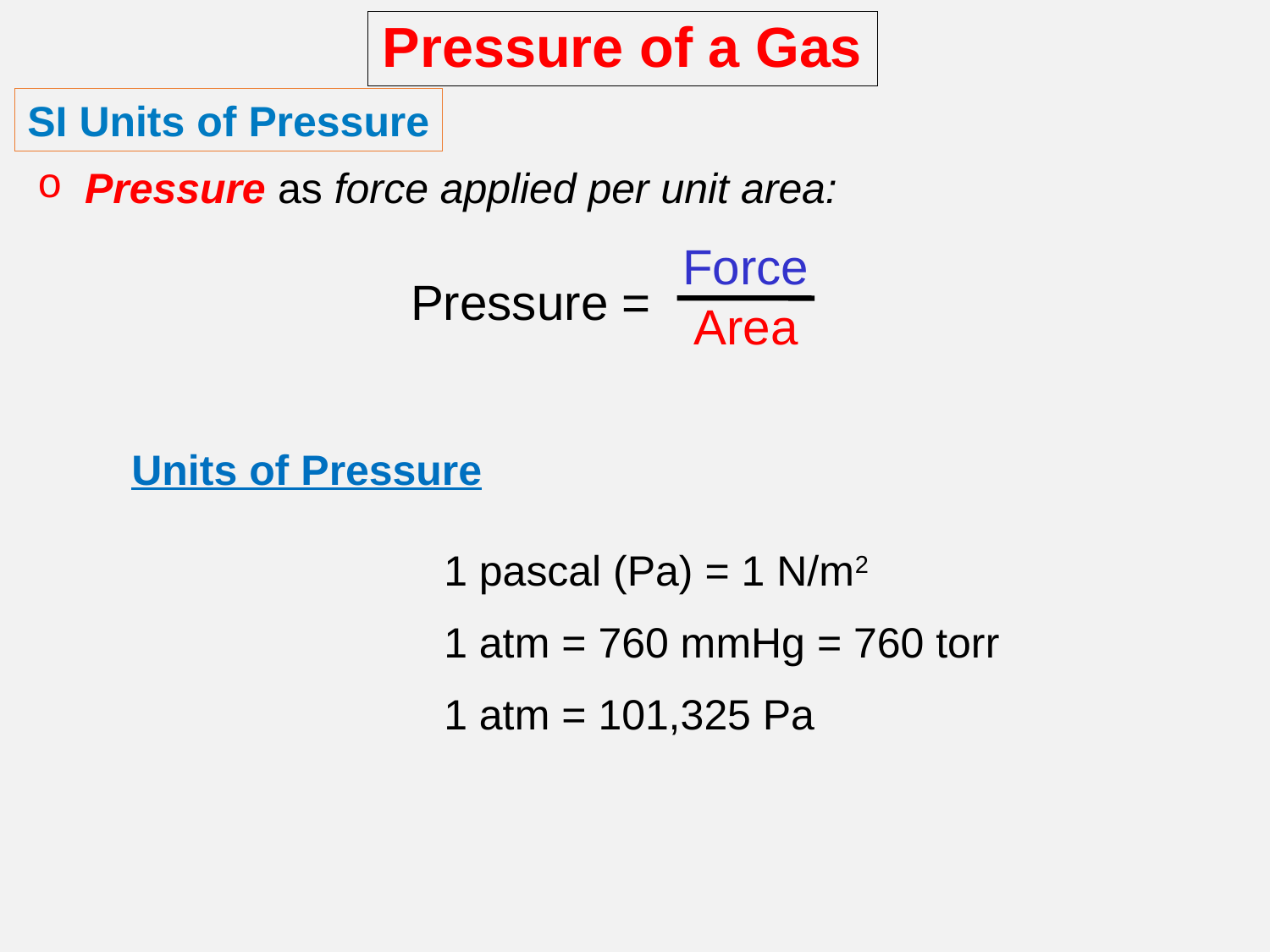

# Pressure of a Gas
SI Units of Pressure
Pressure as force applied per unit area:
Force
Area

Pressure =
Units of Pressure
1 pascal (Pa) = 1 N/m2
1 atm = 760 mmHg = 760 torr
1 atm = 101,325 Pa